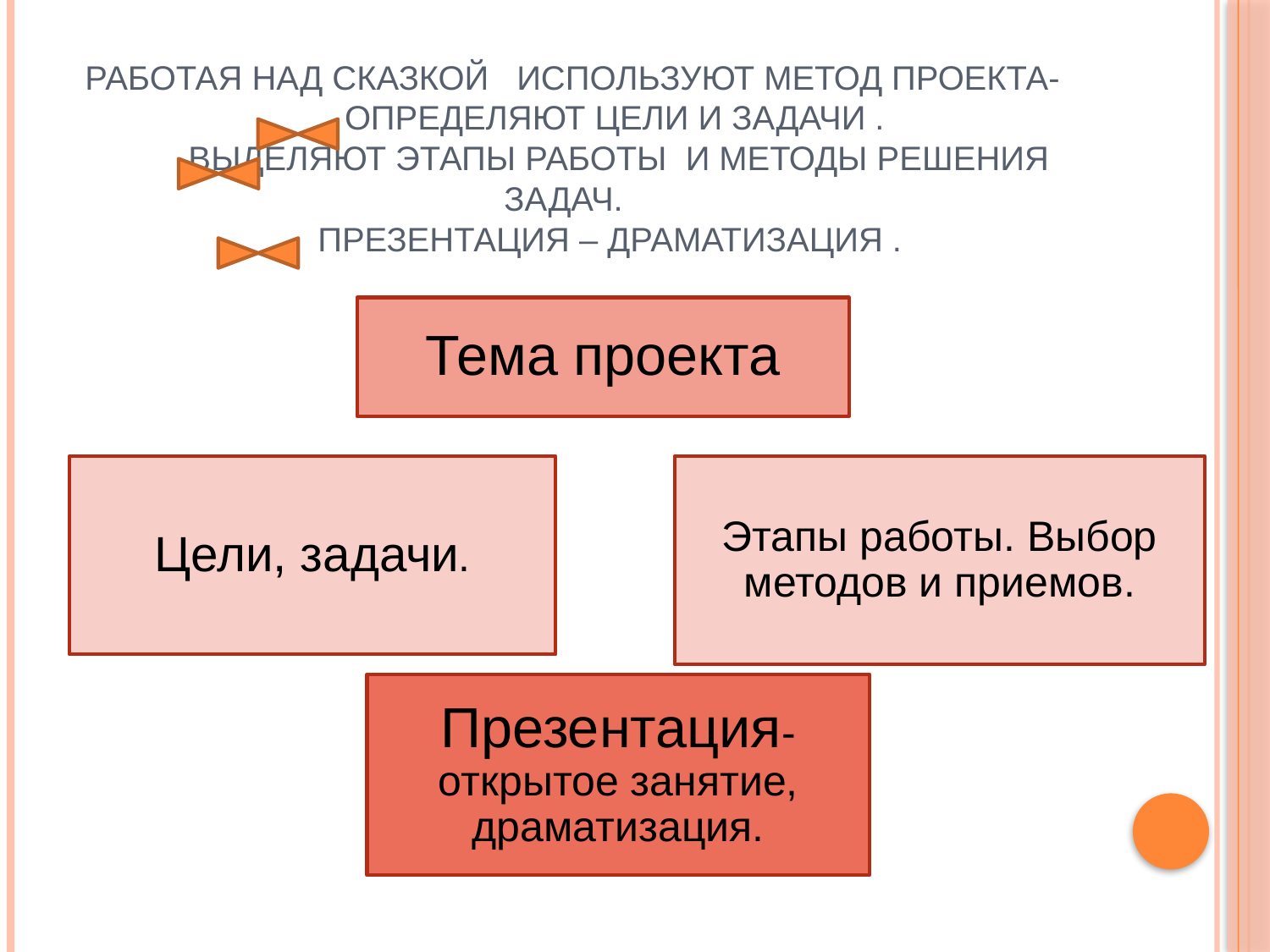

Работая над сказкой   используют метод проекта-
           определяют цели и задачи .
            выделяют этапы работы  и методы решения задач.
          презентация – драматизация .

Тема проекта

Цели, задачи.

Этапы работы. Выбор методов и приемов.

Презентация- открытое занятие, драматизация.